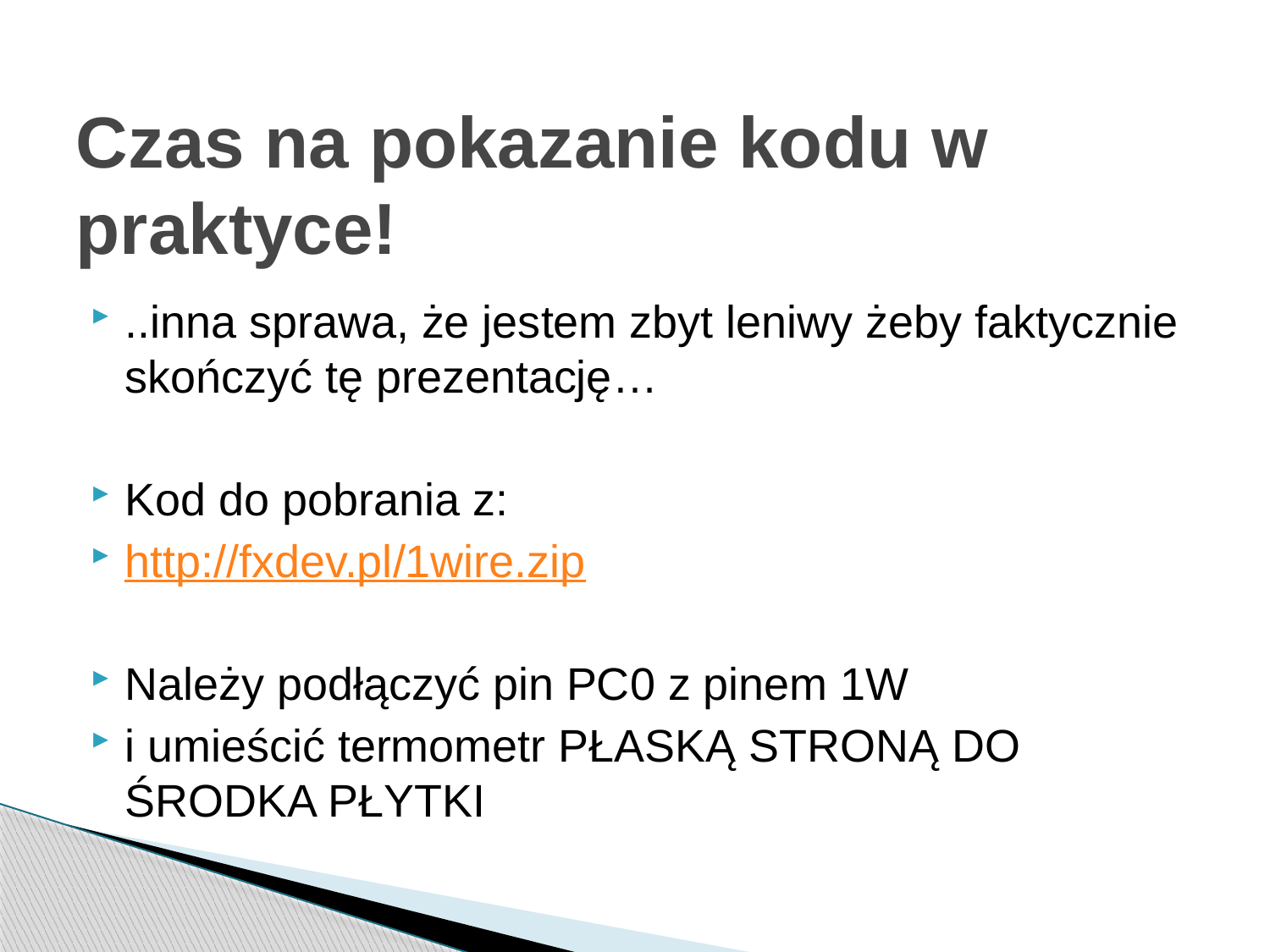

# Czas na pokazanie kodu w praktyce!
..inna sprawa, że jestem zbyt leniwy żeby faktycznie skończyć tę prezentację…

Kod do pobrania z:
http://fxdev.pl/1wire.zip

Należy podłączyć pin PC0 z pinem 1W
i umieścić termometr PŁASKĄ STRONĄ DO ŚRODKA PŁYTKI